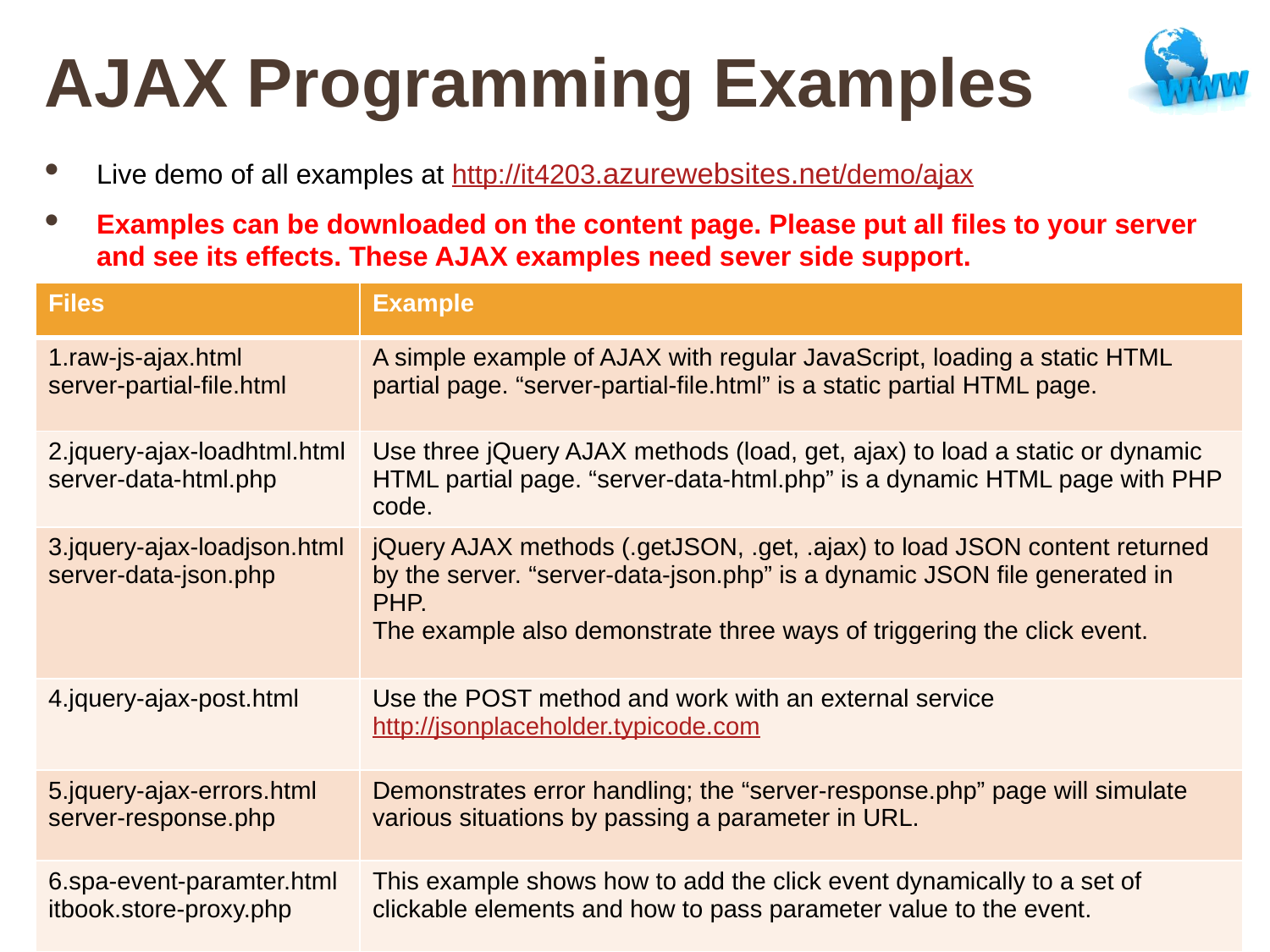

# AJAX Programming Examples
Live demo of all examples at http://it4203.azurewebsites.net/demo/ajax
Examples can be downloaded on the content page. Please put all files to your server and see its effects. These AJAX examples need sever side support.
| Files | Example |
| --- | --- |
| 1.raw-js-ajax.html server-partial-file.html | A simple example of AJAX with regular JavaScript, loading a static HTML partial page. “server-partial-file.html” is a static partial HTML page. |
| 2.jquery-ajax-loadhtml.html server-data-html.php | Use three jQuery AJAX methods (load, get, ajax) to load a static or dynamic HTML partial page. “server-data-html.php” is a dynamic HTML page with PHP code. |
| 3.jquery-ajax-loadjson.html server-data-json.php | jQuery AJAX methods (.getJSON, .get, .ajax) to load JSON content returned by the server. “server-data-json.php” is a dynamic JSON file generated in PHP. The example also demonstrate three ways of triggering the click event. |
| 4.jquery-ajax-post.html | Use the POST method and work with an external service http://jsonplaceholder.typicode.com |
| 5.jquery-ajax-errors.html server-response.php | Demonstrates error handling; the “server-response.php” page will simulate various situations by passing a parameter in URL. |
| 6.spa-event-paramter.html itbook.store-proxy.php | This example shows how to add the click event dynamically to a set of clickable elements and how to pass parameter value to the event. |
20